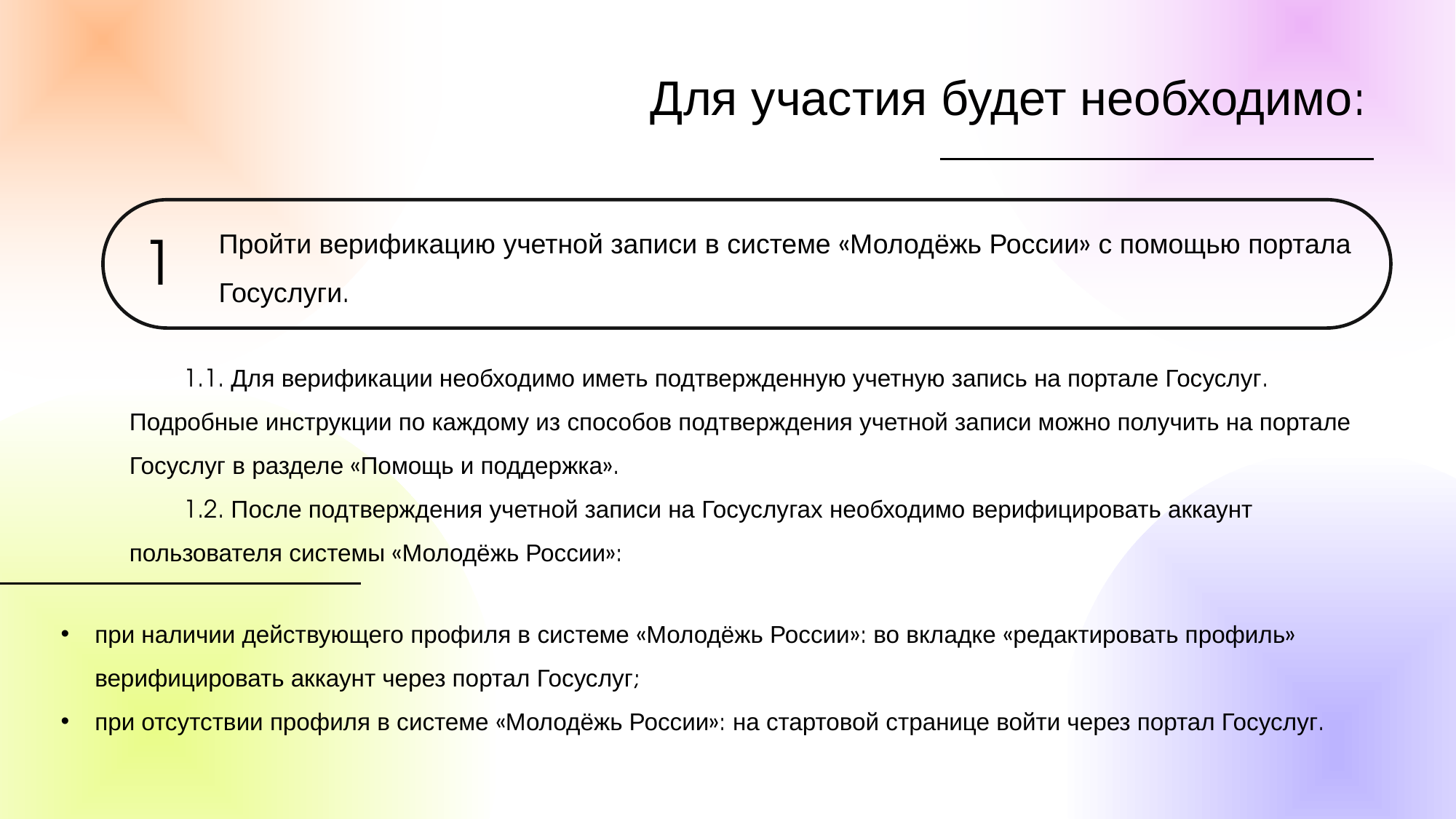

Для участия будет необходимо:

Пройти верификацию учетной записи в системе «Молодёжь России» с помощью портала Госуслуги.
1
1.1. Для верификации необходимо иметь подтвержденную учетную запись на портале Госуслуг. Подробные инструкции по каждому из способов подтверждения учетной записи можно получить на портале Госуслуг в разделе «Помощь и поддержка».
1.2. После подтверждения учетной записи на Госуслугах необходимо верифицировать аккаунт пользователя системы «Молодёжь России»:

при наличии действующего профиля в системе «Молодёжь России»: во вкладке «редактировать профиль» верифицировать аккаунт через портал Госуслуг;
при отсутствии профиля в системе «Молодёжь России»: на стартовой странице войти через портал Госуслуг.